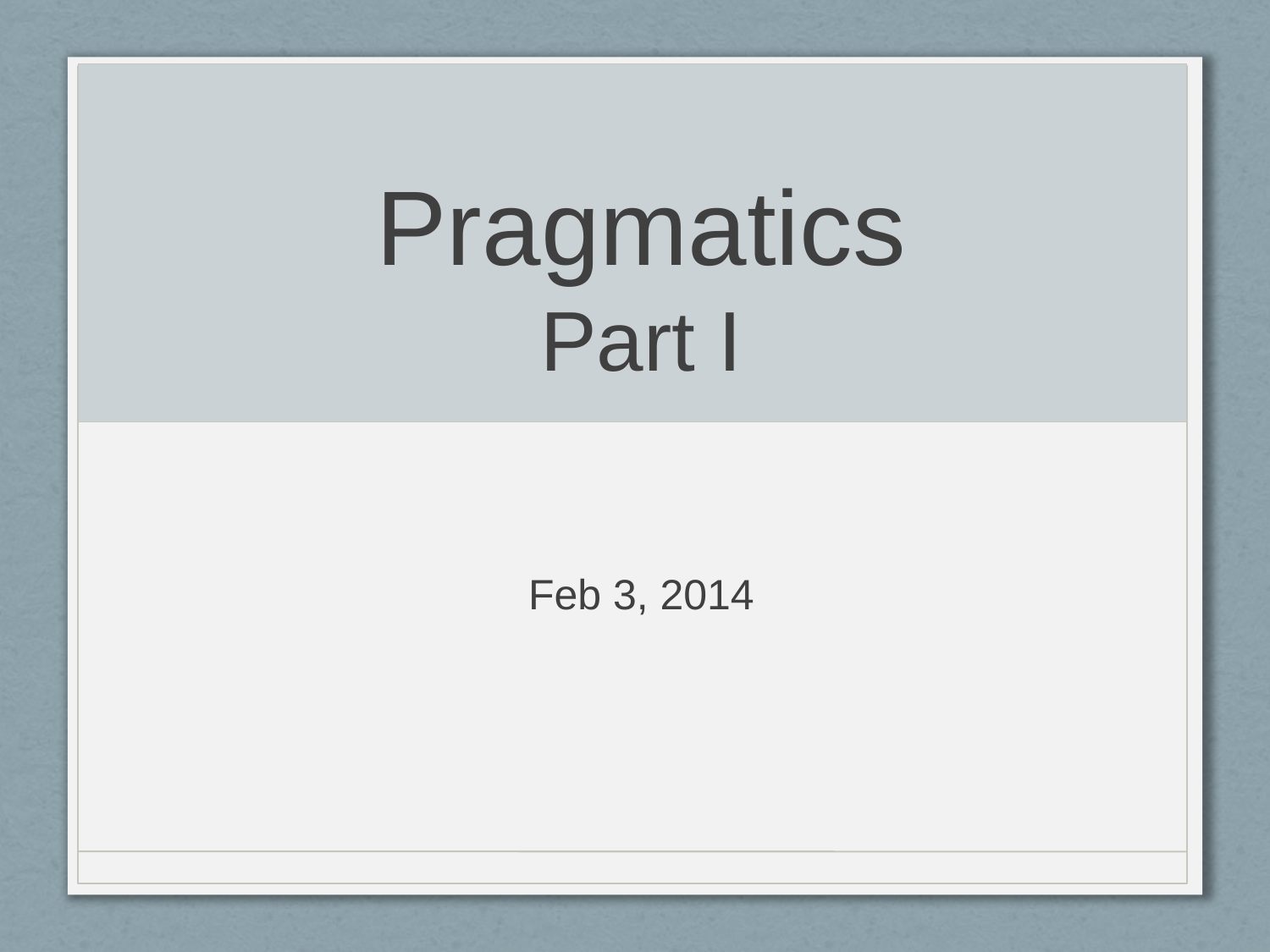

# Pragmatics Part I
Feb 3, 2014